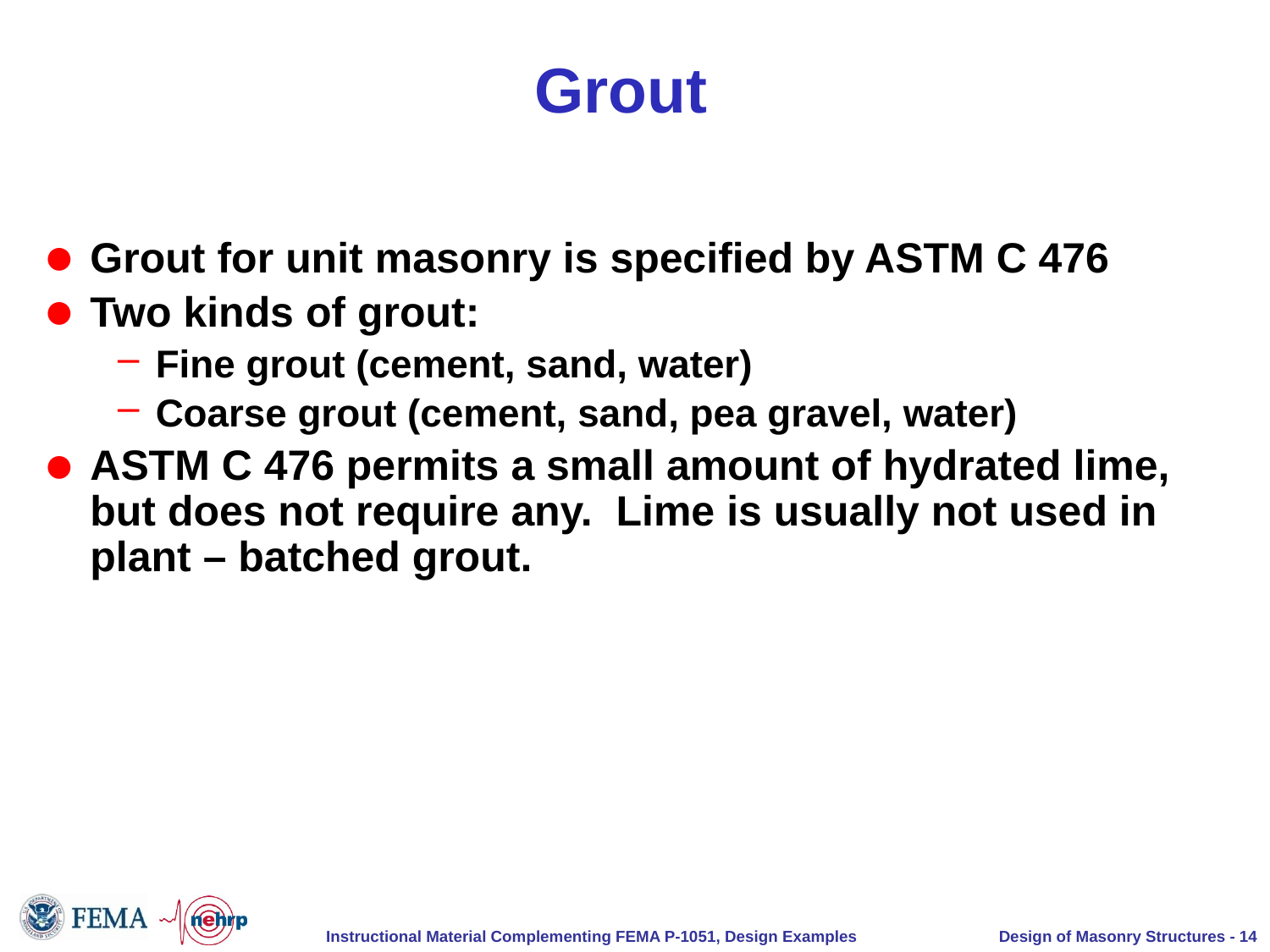

# Grout
Grout for unit masonry is specified by ASTM C 476
Two kinds of grout:
Fine grout (cement, sand, water)
Coarse grout (cement, sand, pea gravel, water)
ASTM C 476 permits a small amount of hydrated lime, but does not require any.  Lime is usually not used in plant – batched grout.
Design of Masonry Structures - 14
Instructional Material Complementing FEMA P-1051, Design Examples